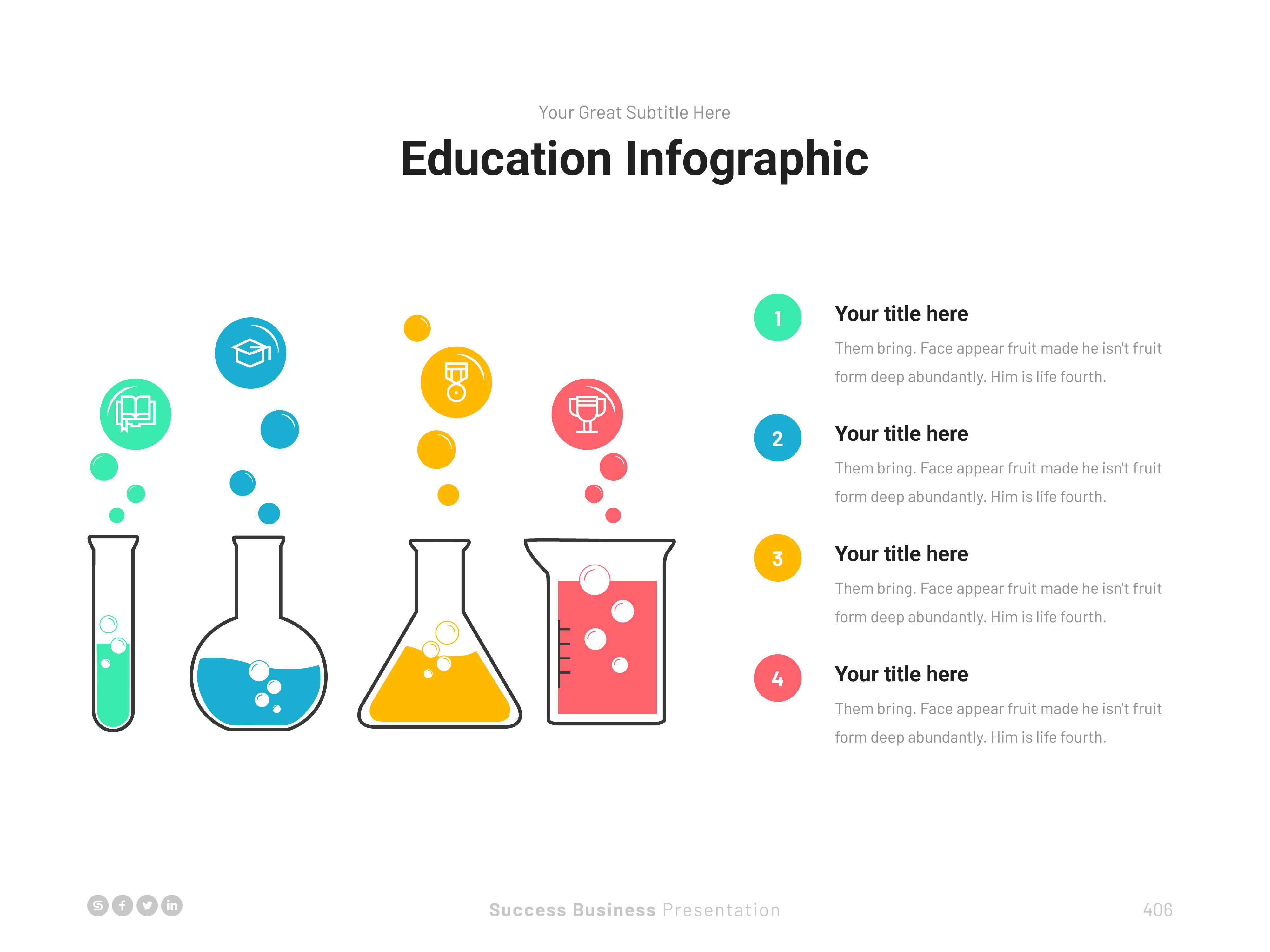

Your Great Subtitle Here
Education Infographic
Your title here
Them bring. Face appear fruit made he isn't fruit form deep abundantly. Him is life fourth.
1

Your title here
Them bring. Face appear fruit made he isn't fruit form deep abundantly. Him is life fourth.

2

Your title here
Them bring. Face appear fruit made he isn't fruit form deep abundantly. Him is life fourth.
3

Your title here
Them bring. Face appear fruit made he isn't fruit form deep abundantly. Him is life fourth.
4